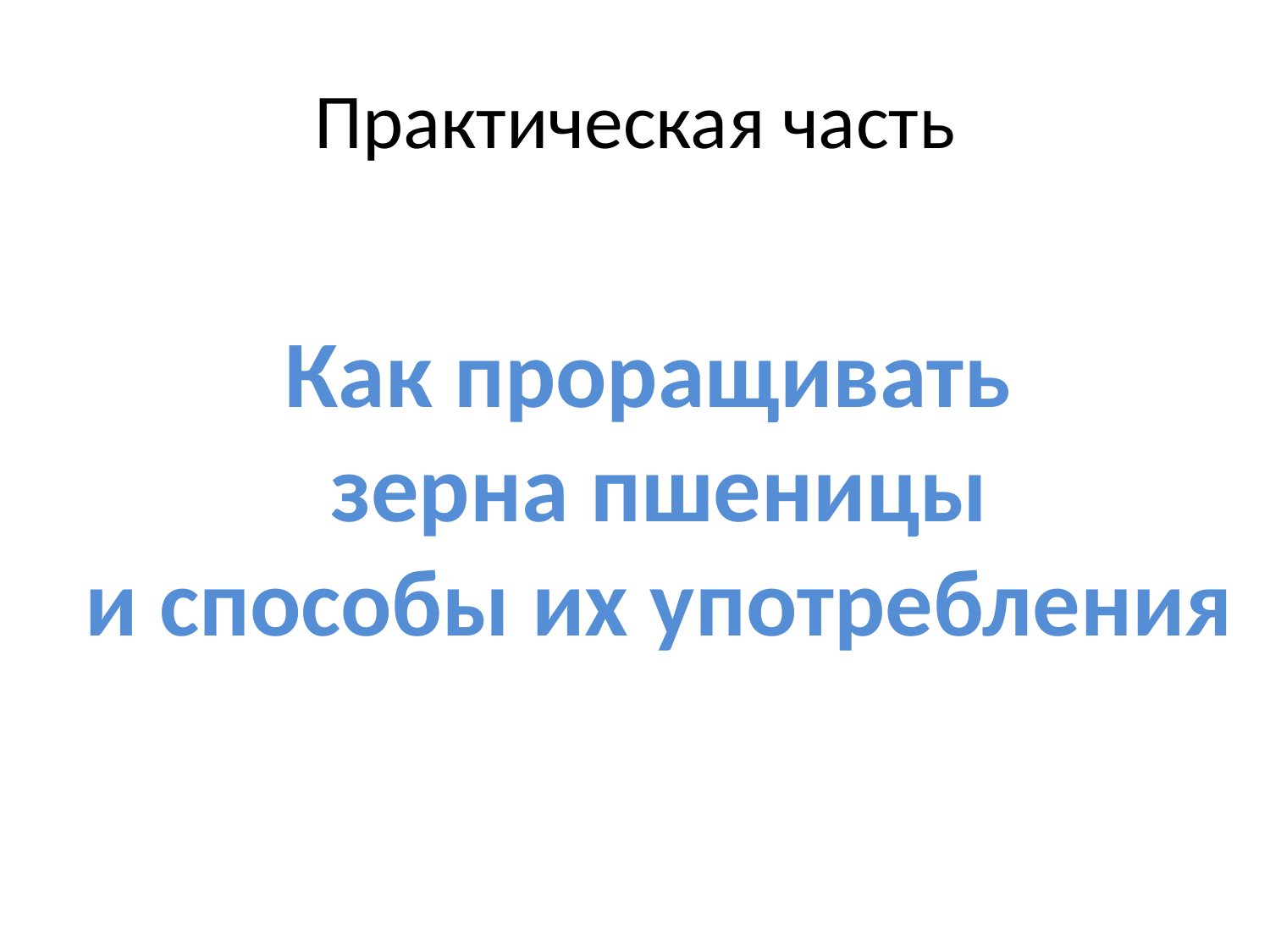

# Практическая часть
Как проращивать
 зерна пшеницы
 и способы их употребления